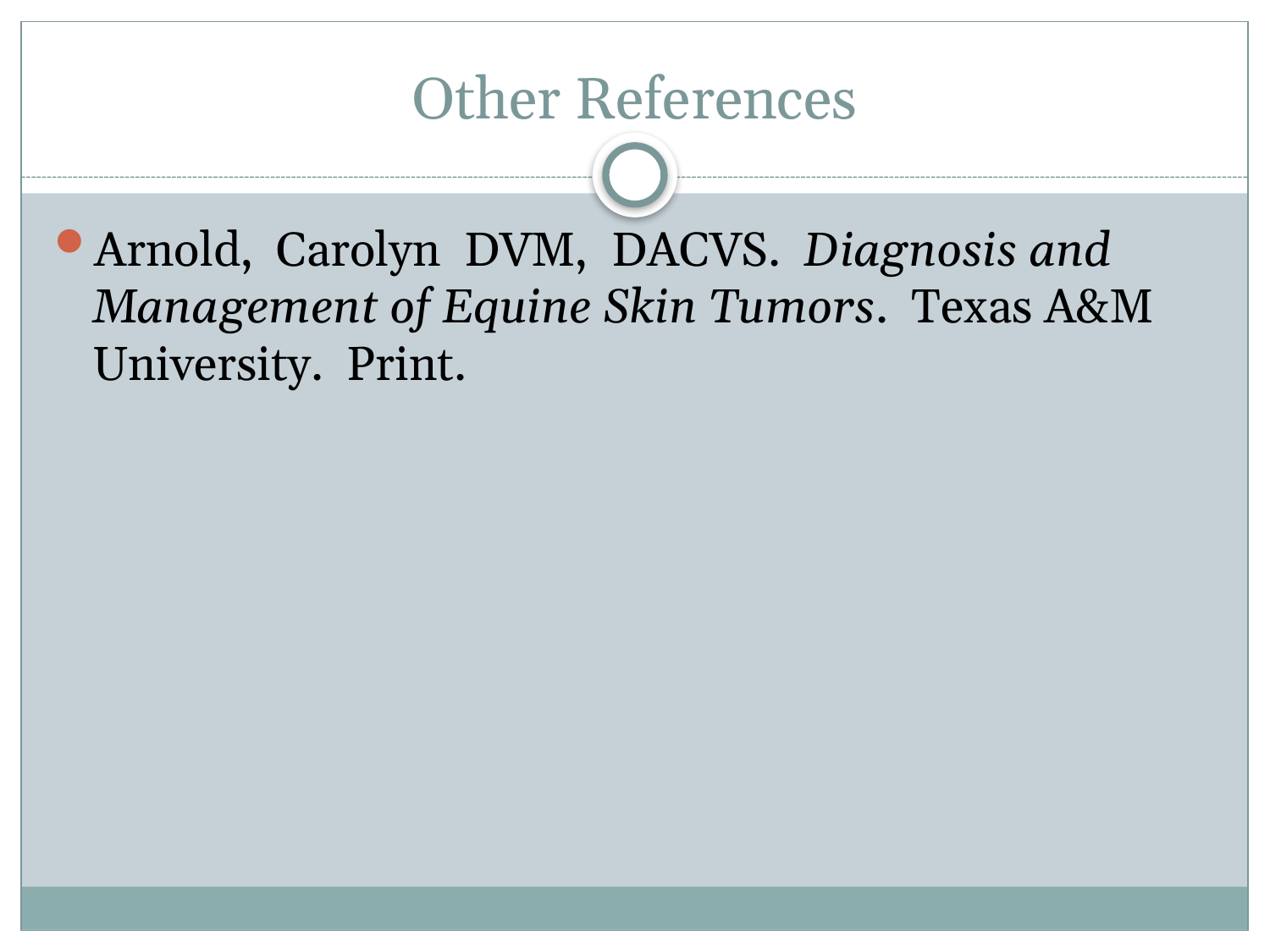

# Other References
Arnold,  Carolyn  DVM,  DACVS.  Diagnosis and Management of Equine Skin Tumors.  Texas A&M University.  Print.